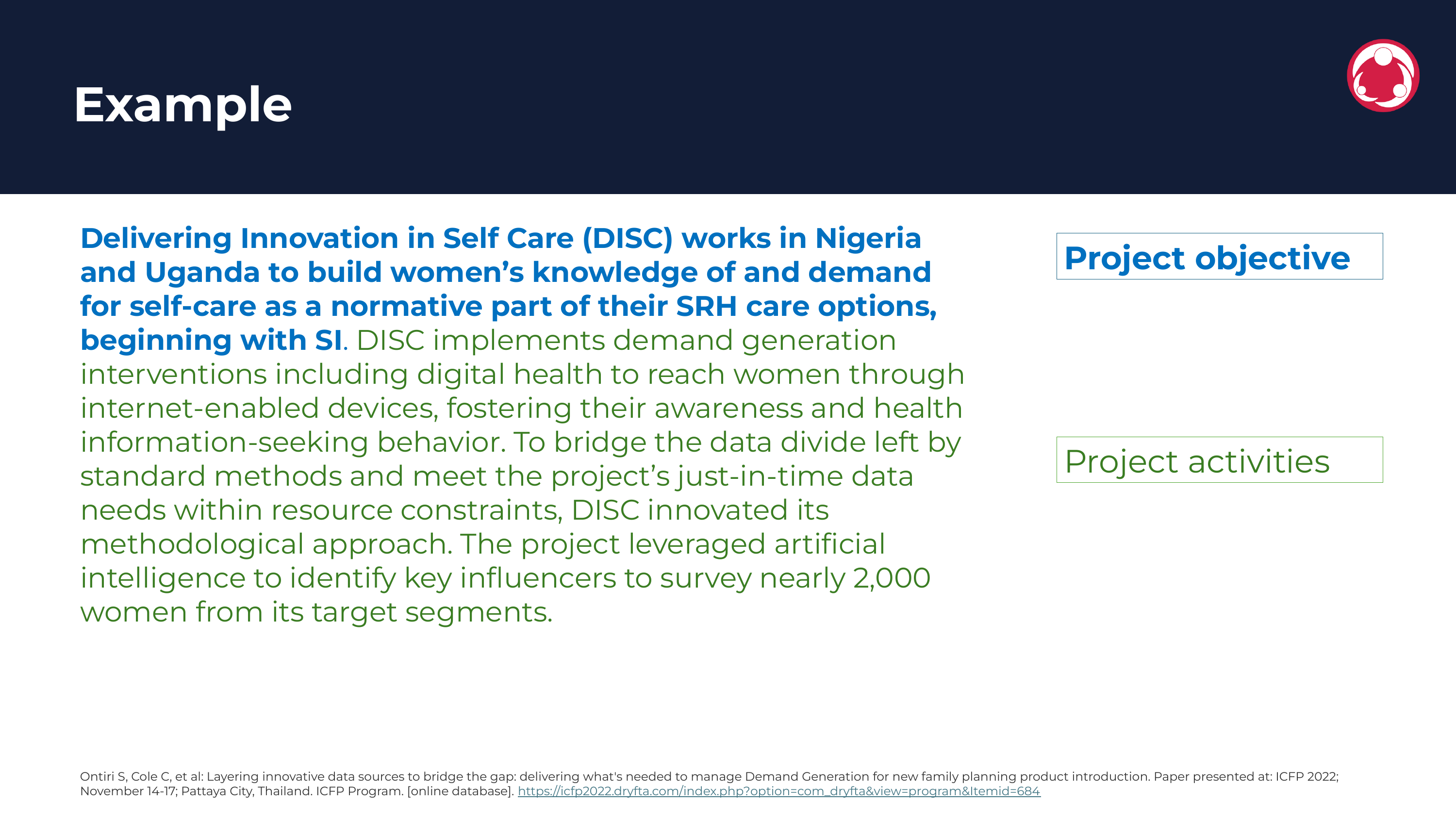

Example
Delivering Innovation in Self Care (DISC) works in Nigeria and Uganda to build women’s knowledge of and demand for self-care as a normative part of their SRH care options, beginning with SI. DISC implements demand generation interventions including digital health to reach women through internet-enabled devices, fostering their awareness and health information-seeking behavior. To bridge the data divide left by standard methods and meet the project’s just-in-time data needs within resource constraints, DISC innovated its methodological approach. The project leveraged artificial intelligence to identify key influencers to survey nearly 2,000 women from its target segments.
Project objective
Project activities
Ontiri S, Cole C, et al: Layering innovative data sources to bridge the gap: delivering what's needed to manage Demand Generation for new family planning product introduction. Paper presented at: ICFP 2022; November 14-17; Pattaya City, Thailand. ICFP Program. [online database]. https://icfp2022.dryfta.com/index.php?option=com_dryfta&view=program&Itemid=684